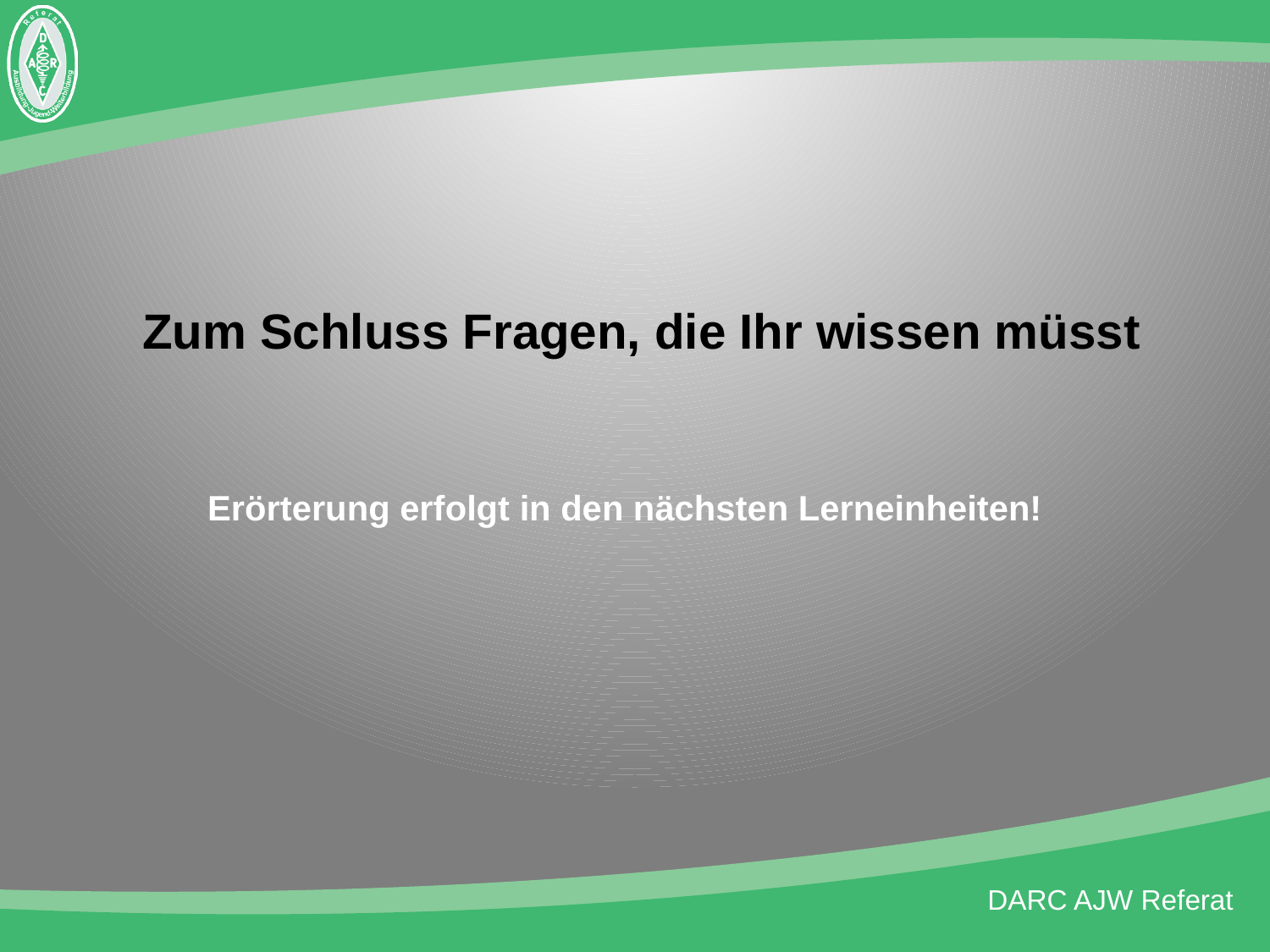

# Zum Schluss Fragen, die Ihr wissen müsst
Erörterung erfolgt in den nächsten Lerneinheiten!